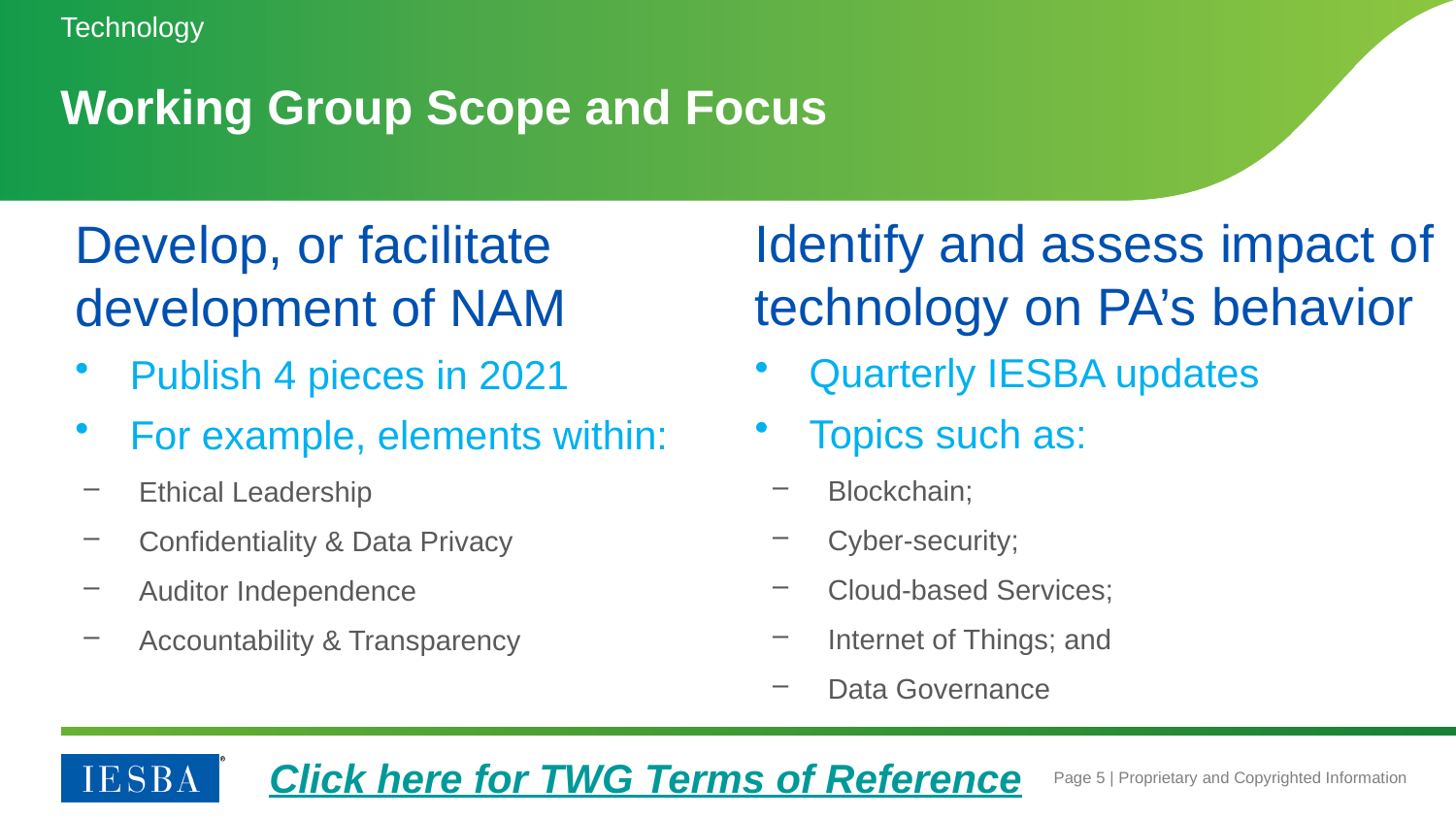

Technology
# Working Group Scope and Focus
Identify and assess impact of technology on PA’s behavior
Quarterly IESBA updates
Topics such as:
Blockchain;
Cyber-security;
Cloud-based Services;
Internet of Things; and
Data Governance

Develop, or facilitate development of NAM
Publish 4 pieces in 2021
For example, elements within:
Ethical Leadership
Confidentiality & Data Privacy
Auditor Independence
Accountability & Transparency
Click here for TWG Terms of Reference